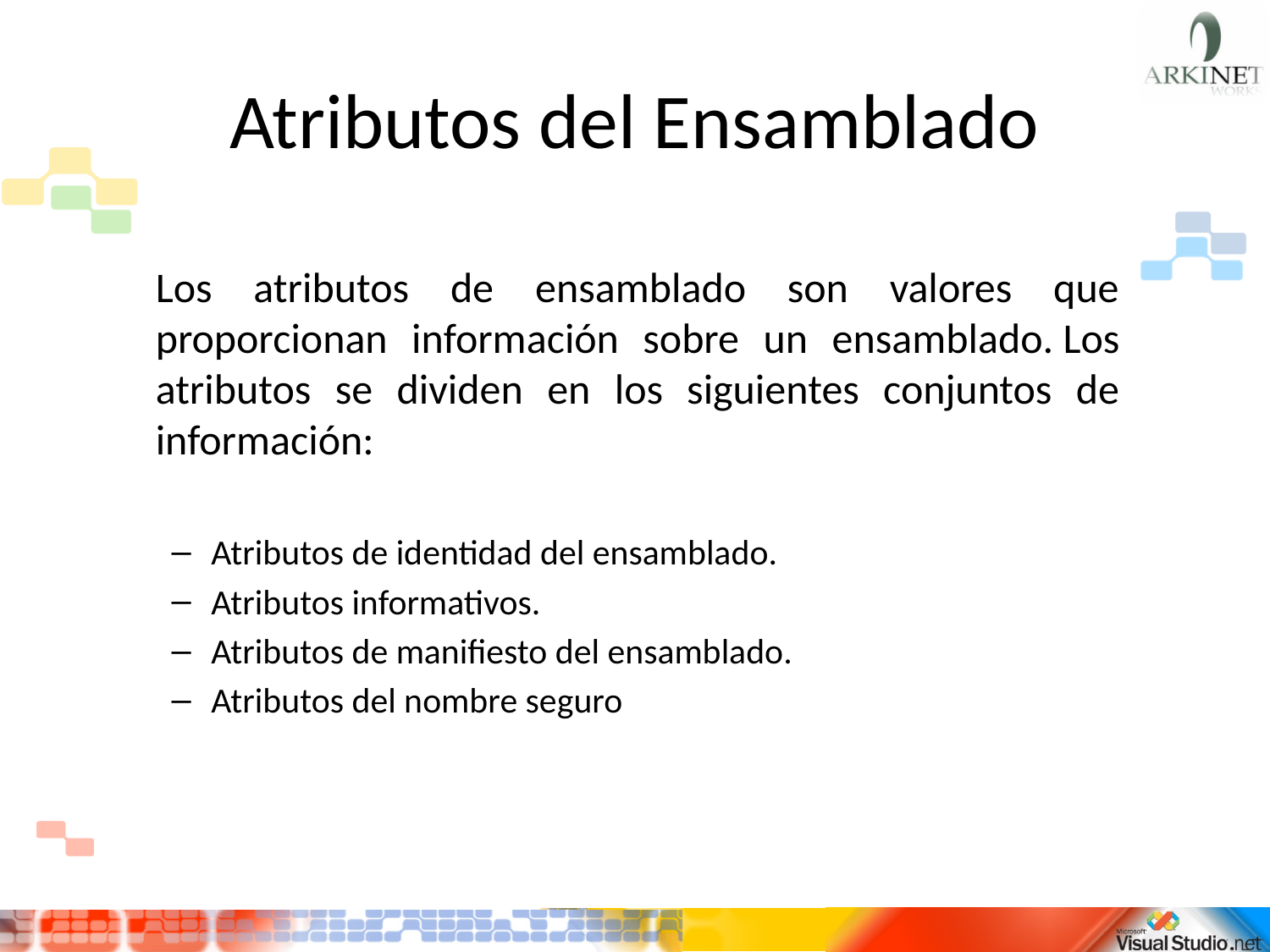

# Atributos del Ensamblado
	Los atributos de ensamblado son valores que proporcionan información sobre un ensamblado. Los atributos se dividen en los siguientes conjuntos de información:

Atributos de identidad del ensamblado.
Atributos informativos.
Atributos de manifiesto del ensamblado.
Atributos del nombre seguro